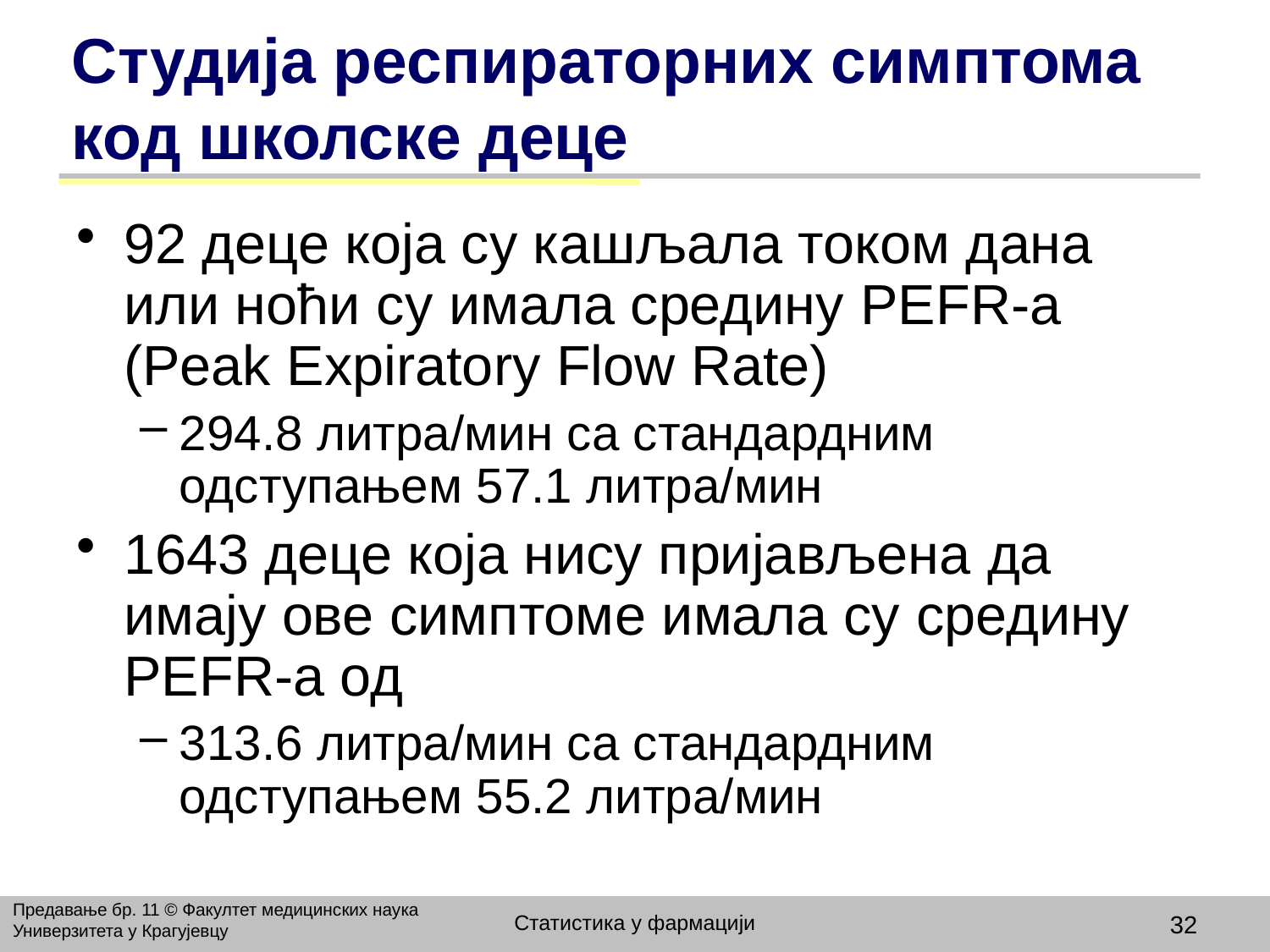

# Студија респираторних симптома код школске деце
92 деце која су кашљала током дана или ноћи су имала средину PEFR-а (Peak Expiratory Flow Rate)
294.8 литра/мин са стандардним одступањем 57.1 литра/мин
1643 деце која нису пријављена да имају ове симптоме имала су средину PEFR-а од
313.6 литра/мин са стандардним одступањем 55.2 литра/мин
Предавање бр. 11 © Факултет медицинских наука Универзитета у Крагујевцу
Статистика у фармацији
32